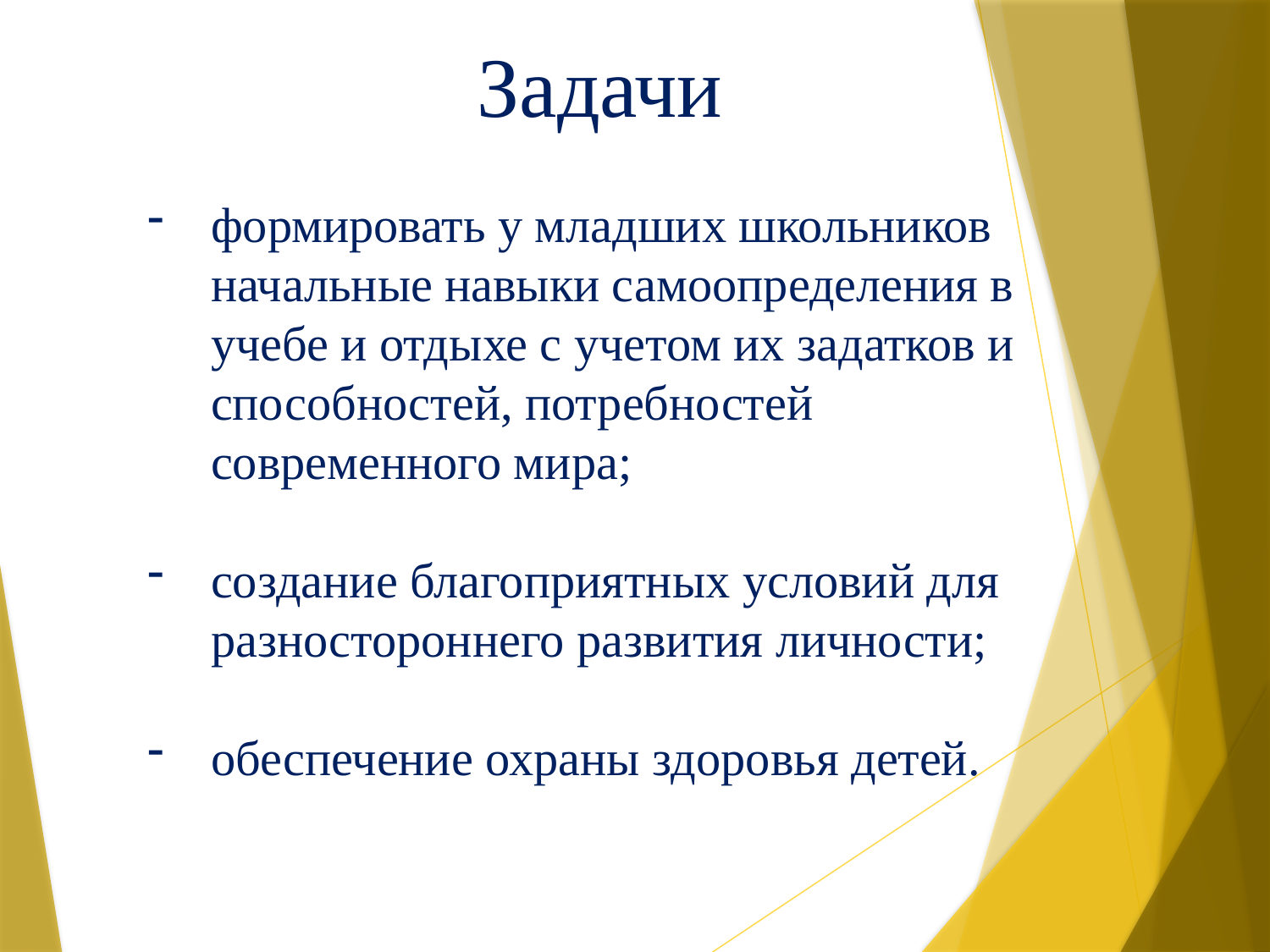

Задачи

формировать у младших школьников начальные навыки самоопределения в учебе и отдыхе с учетом их задатков и способностей, потребностей современного мира;

создание благоприятных условий для разностороннего развития личности;

обеспечение охраны здоровья детей.